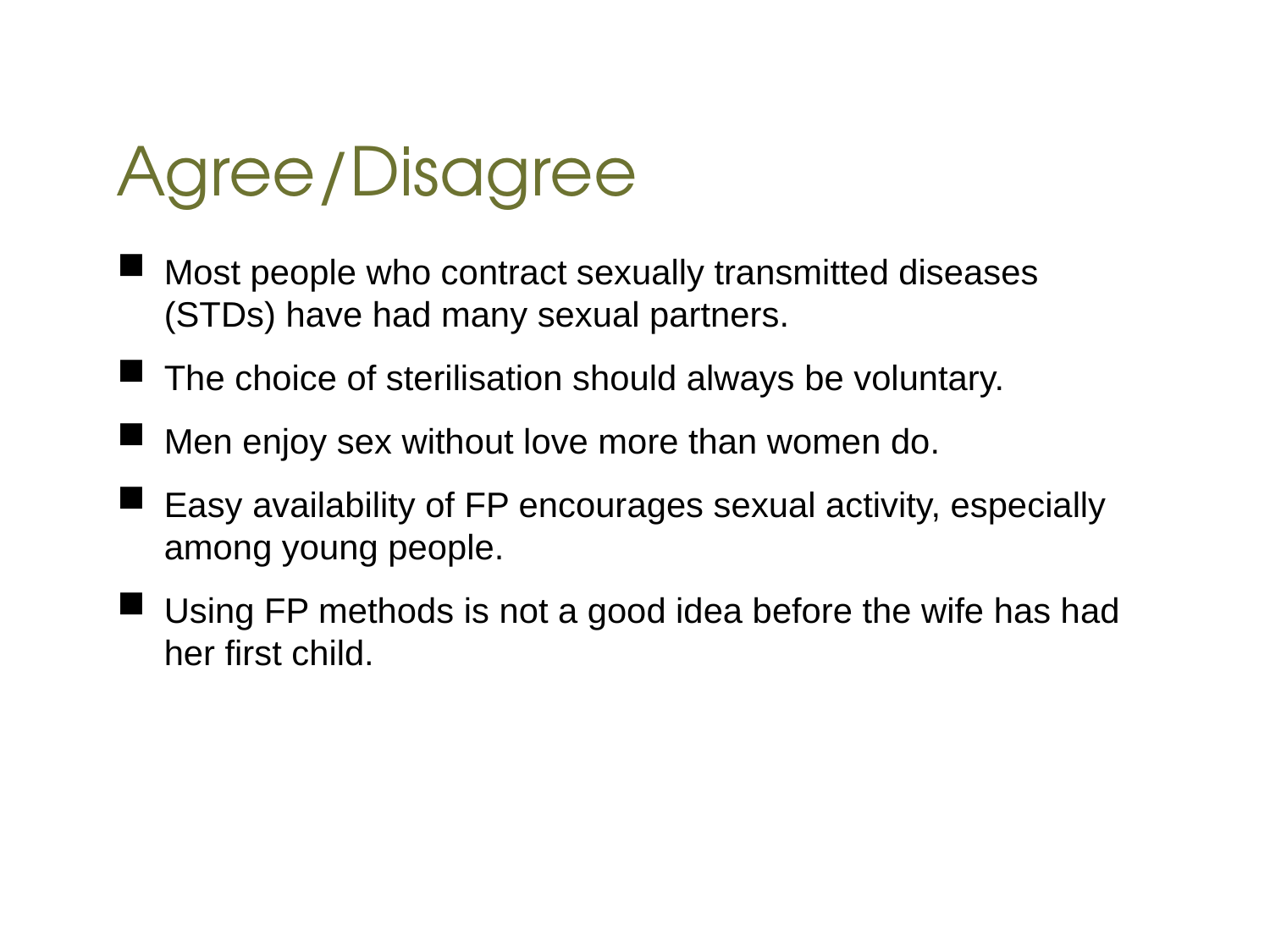

# Agree/Disagree
Most people who contract sexually transmitted diseases (STDs) have had many sexual partners.
The choice of sterilisation should always be voluntary.
Men enjoy sex without love more than women do.
Easy availability of FP encourages sexual activity, especially among young people.
Using FP methods is not a good idea before the wife has had her first child.